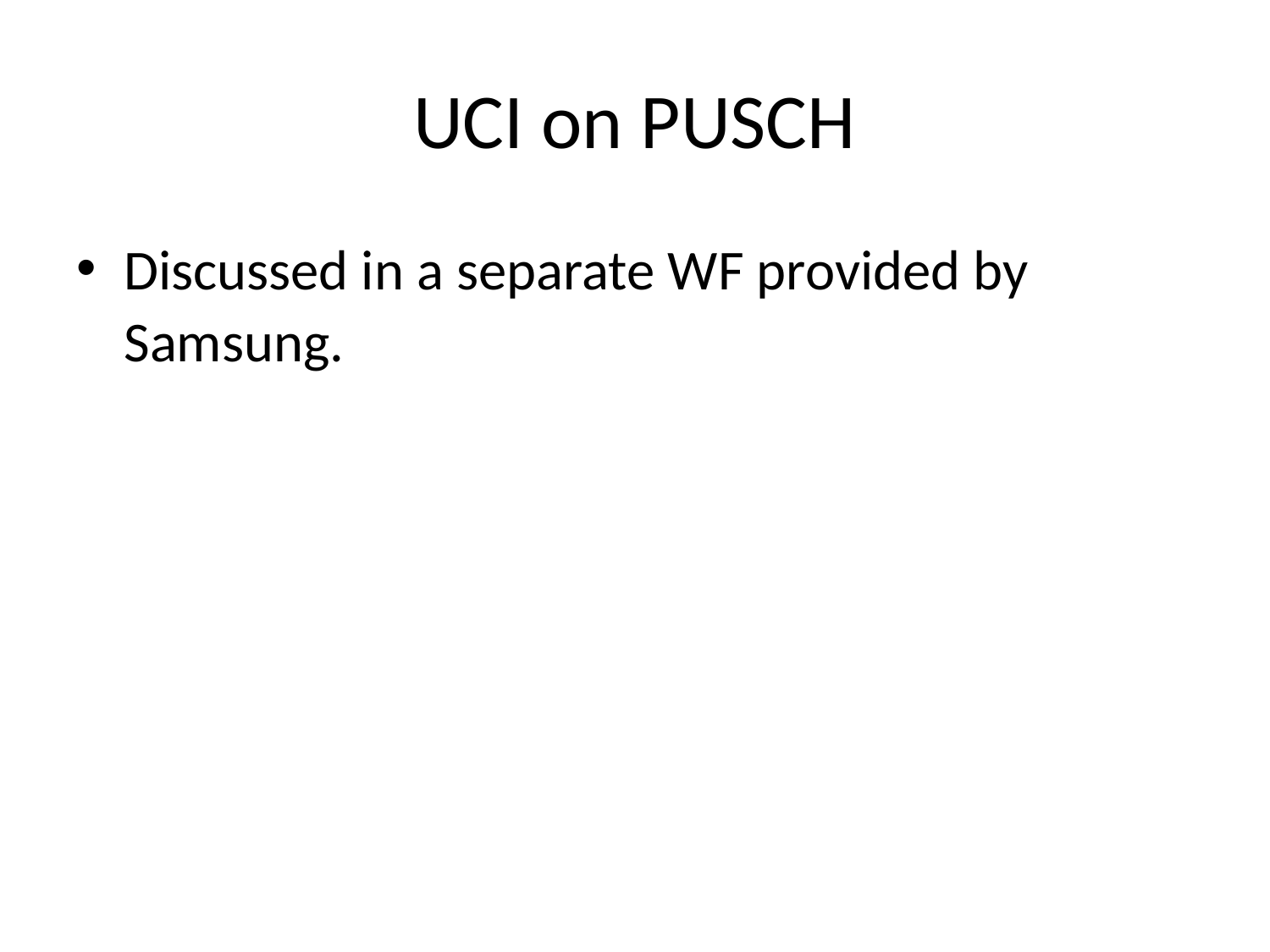

# UCI on PUSCH
Discussed in a separate WF provided by Samsung.